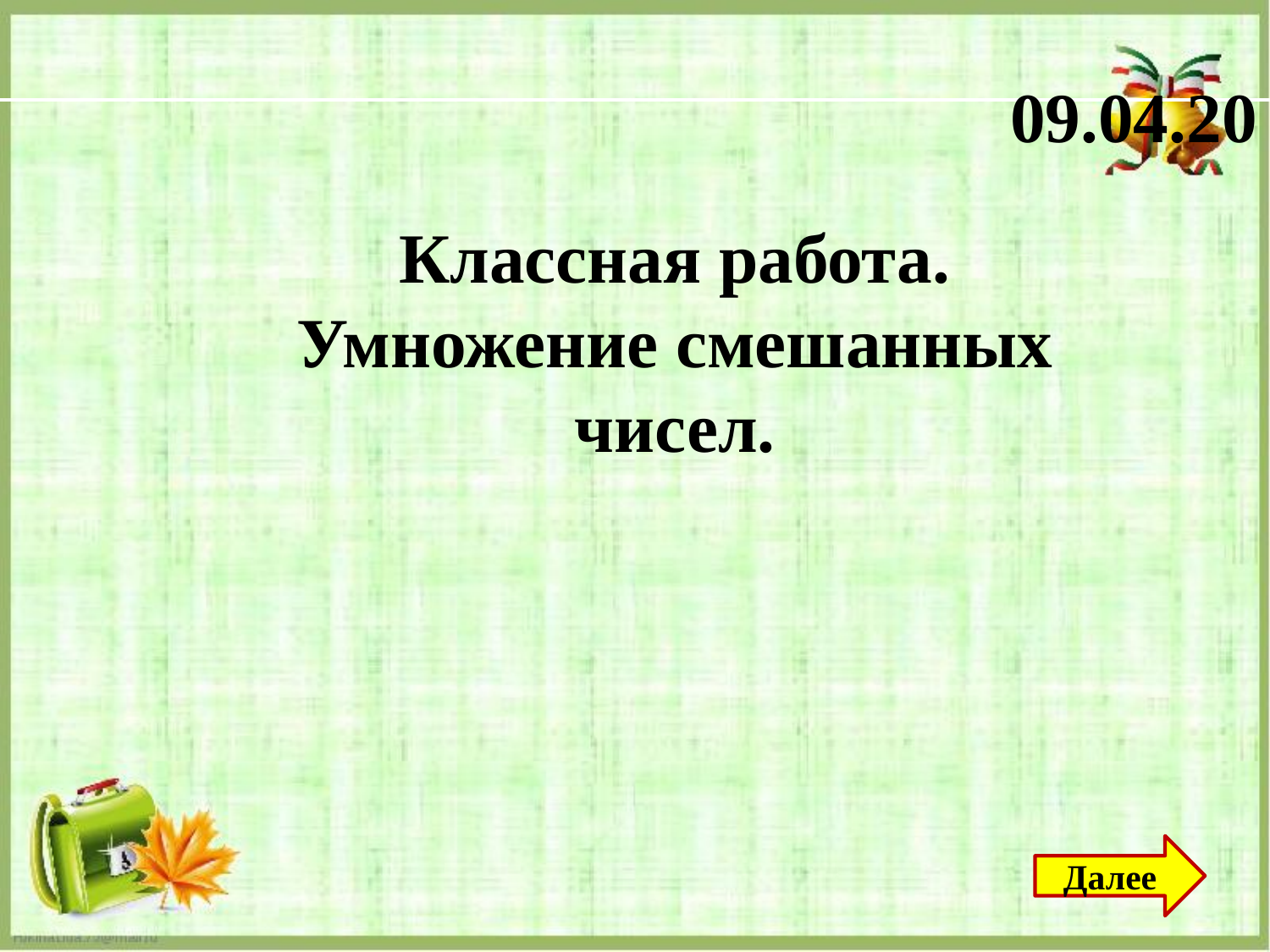

09.04.20
Классная работа.
Умножение смешанных чисел.

Далее